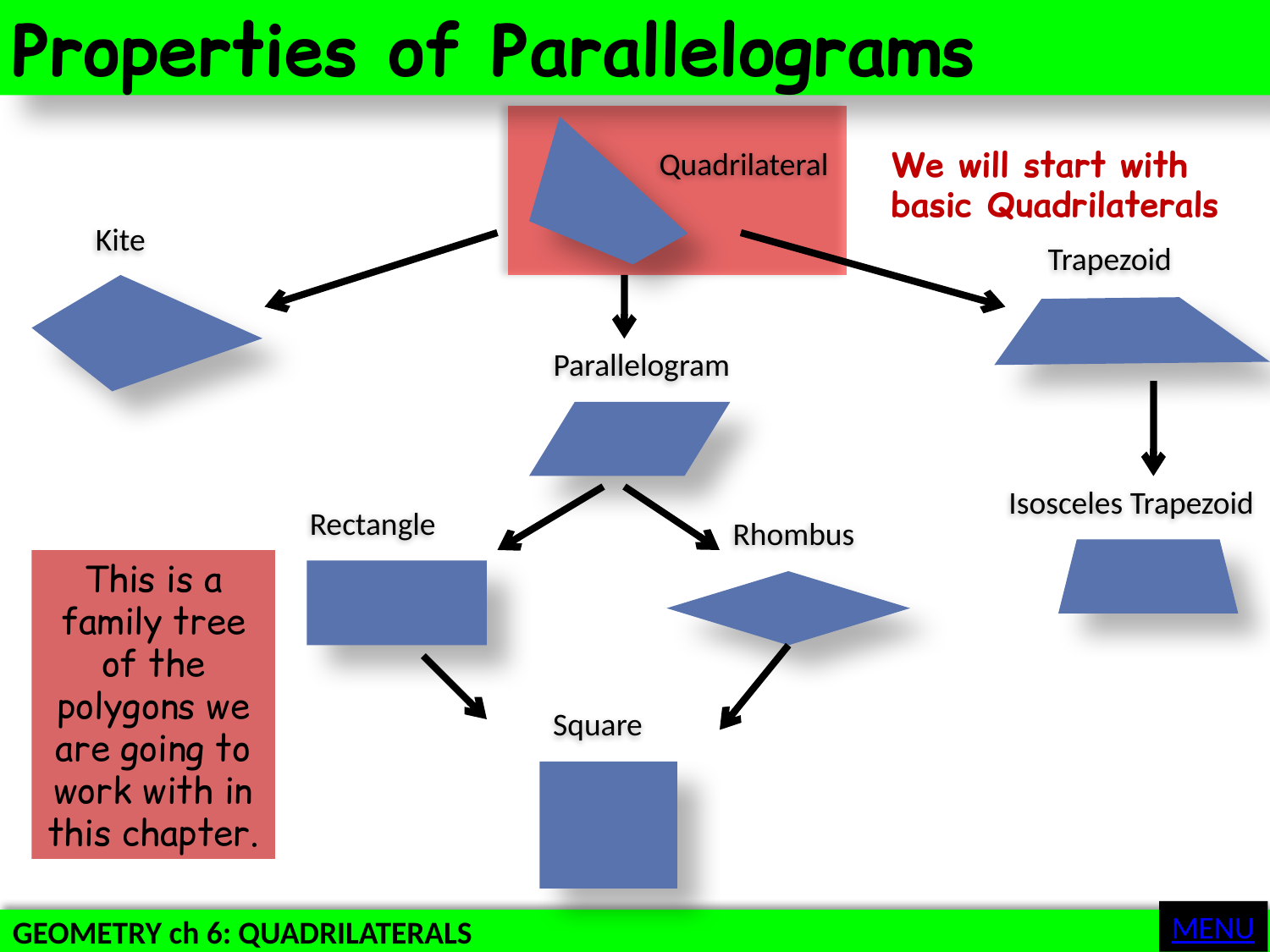

Properties of Parallelograms

Quadrilateral
We will start with basic Quadrilaterals
Kite
Trapezoid

Parallelogram

Isosceles Trapezoid
Rectangle
Rhombus

This is a family tree of the polygons we are going to work with in this chapter.

Square

MENU
GEOMETRY ch 6: QUADRILATERALS